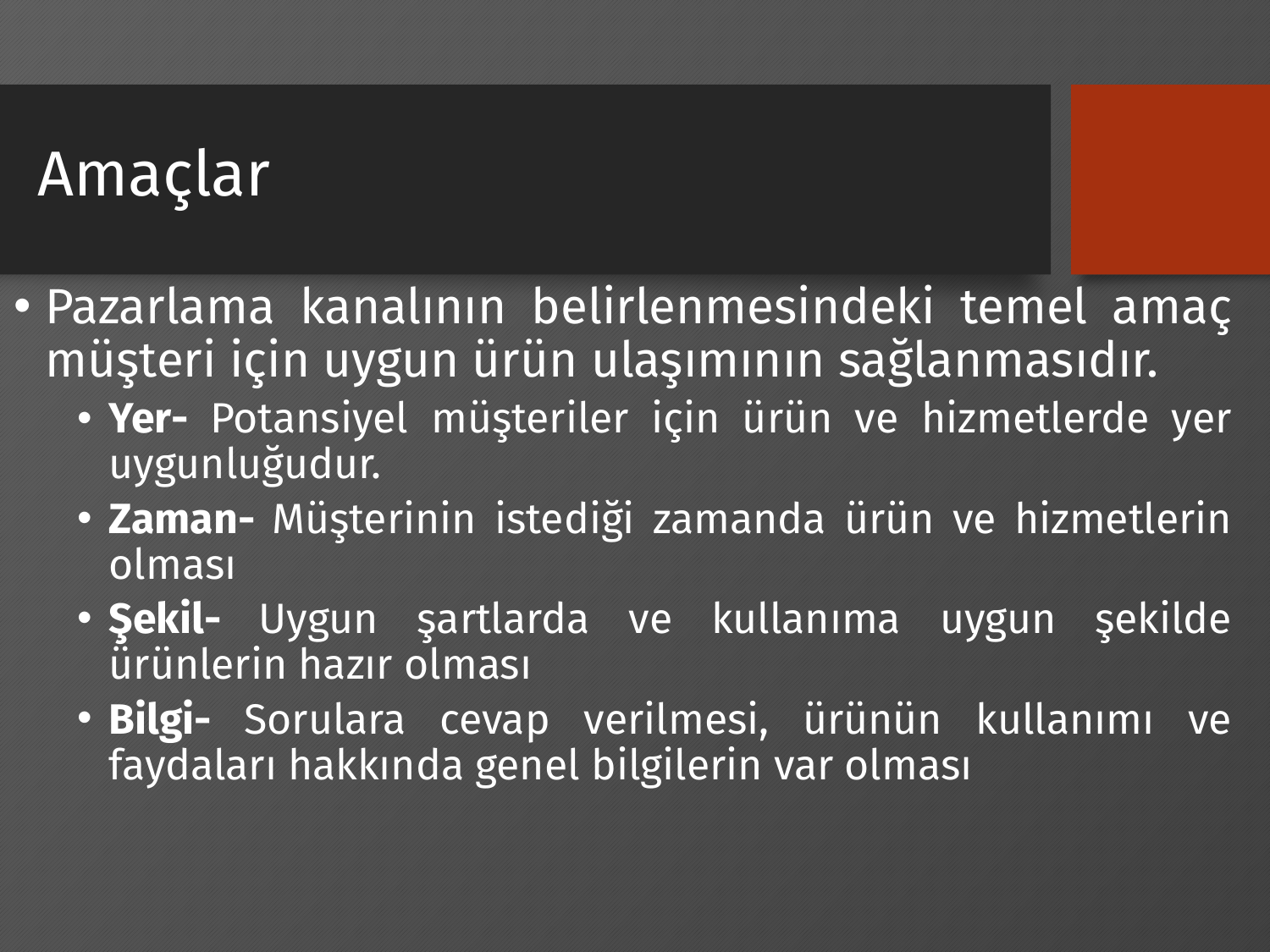

# Amaçlar
Pazarlama kanalının belirlenmesindeki temel amaç müşteri için uygun ürün ulaşımının sağlanmasıdır.
Yer- Potansiyel müşteriler için ürün ve hizmetlerde yer uygunluğudur.
Zaman- Müşterinin istediği zamanda ürün ve hizmetlerin olması
Şekil- Uygun şartlarda ve kullanıma uygun şekilde ürünlerin hazır olması
Bilgi- Sorulara cevap verilmesi, ürünün kullanımı ve faydaları hakkında genel bilgilerin var olması